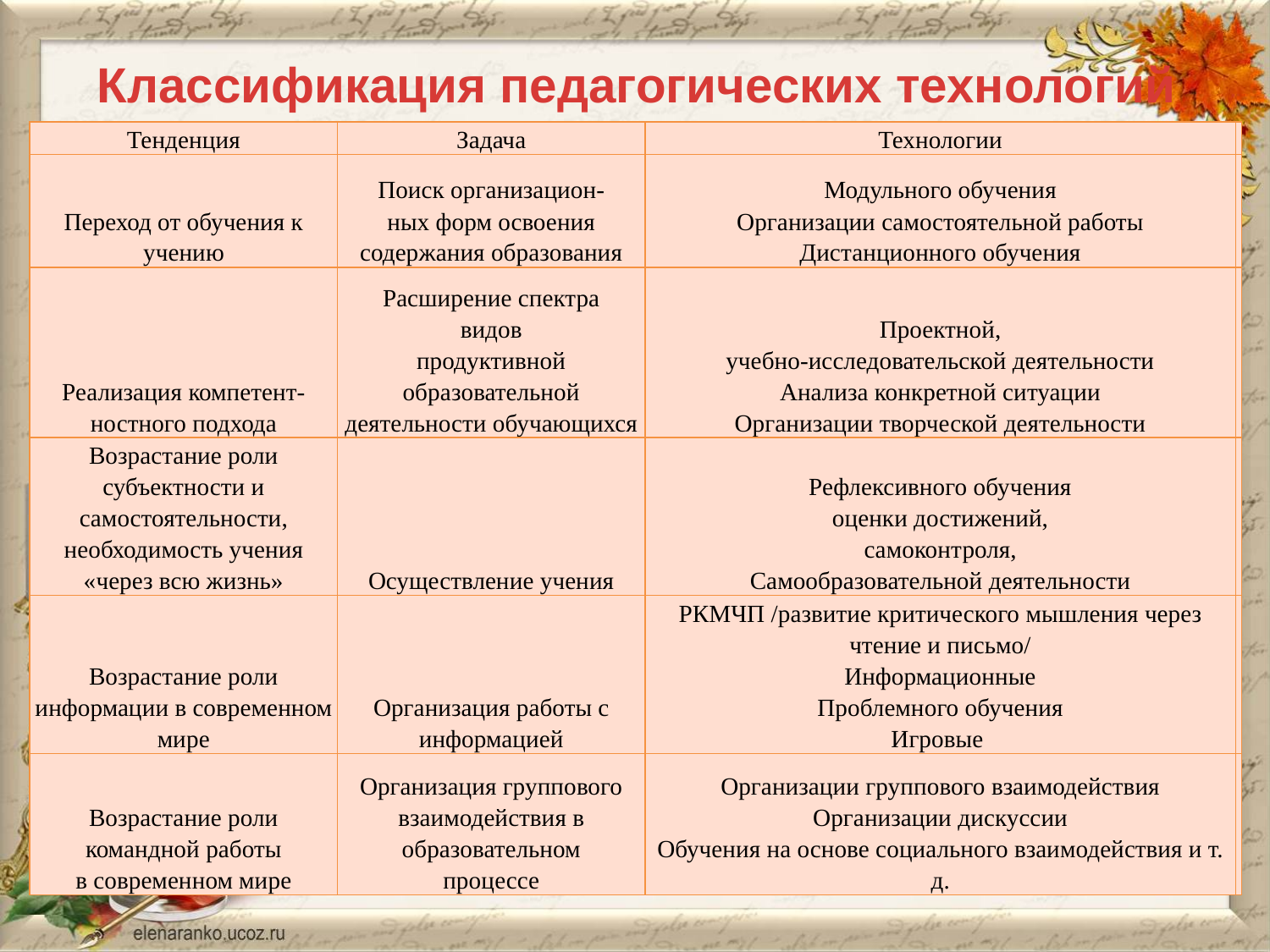

# Классификация педагогических технологий
| Тенденция | Задача | Технологии |  |
| --- | --- | --- | --- |
| Переход от обучения к учению | Поиск организацион- ных форм освоения содержания образования | Модульного обучения Организации самостоятельной работы Дистанционного обучения |  |
| Реализация компетент-ностного подхода | Расширение спектра видов продуктивной образовательной деятельности обучающихся | Проектной, учебно-исследовательской деятельности Анализа конкретной ситуации Организации творческой деятельности |  |
| Возрастание роли субъектности и самостоятельности, необходимость учения «через всю жизнь» | Осуществление учения | Рефлексивного обучения оценки достижений, самоконтроля, Самообразовательной деятельности |  |
| Возрастание роли информации в современном мире | Организация работы с информацией | РКМЧП /развитие критического мышления через чтение и письмо/ Информационные Проблемного обучения Игровые |  |
| Возрастание роли командной работы в современном мире | Организация группового взаимодействия в образовательном процессе | Организации группового взаимодействия Организации дискуссии Обучения на основе социального взаимодействия и т. д. |  |